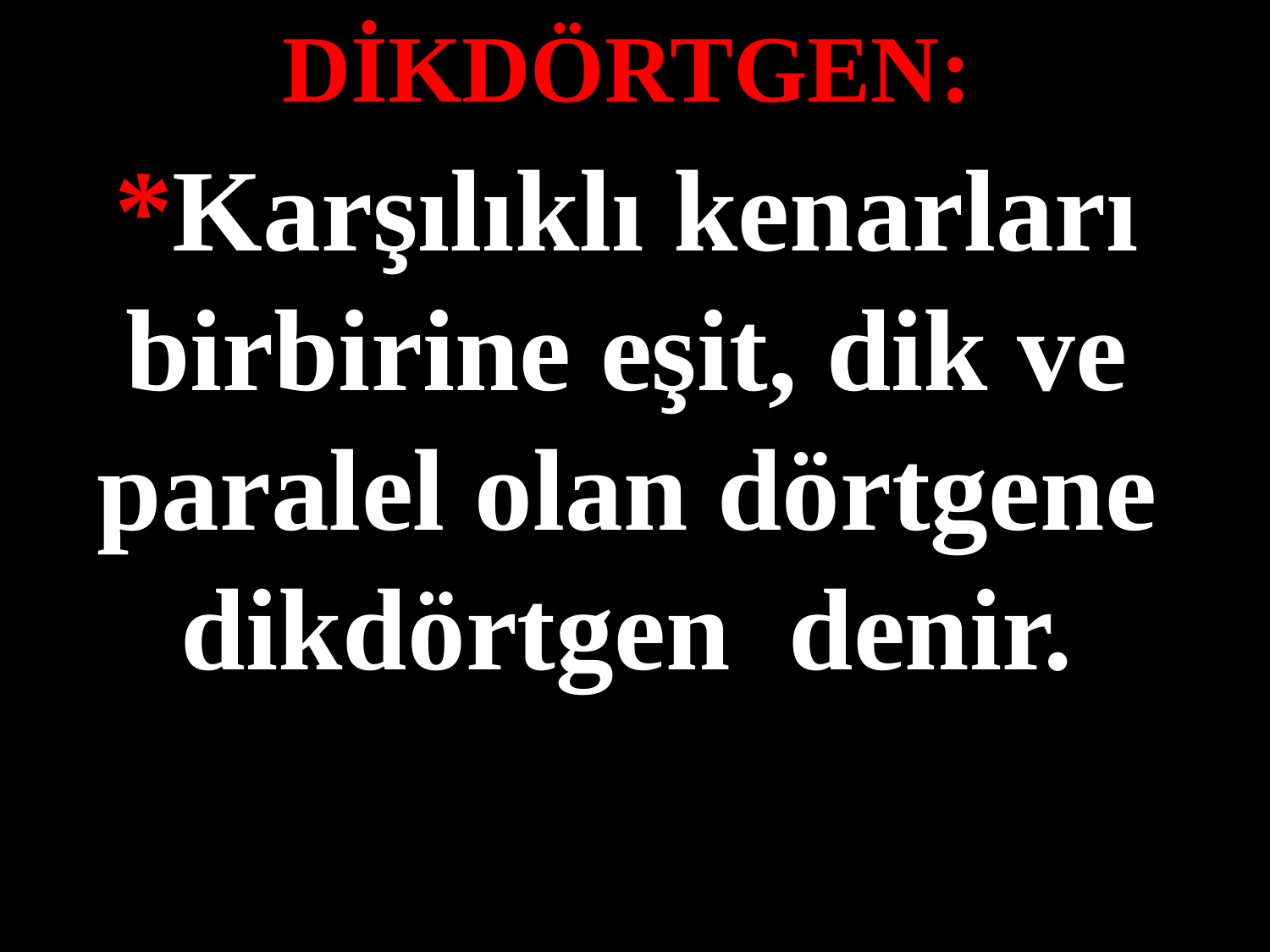

DİKDÖRTGEN:
*Karşılıklı kenarları birbirine eşit, dik ve paralel olan dörtgene dikdörtgen  denir.
#